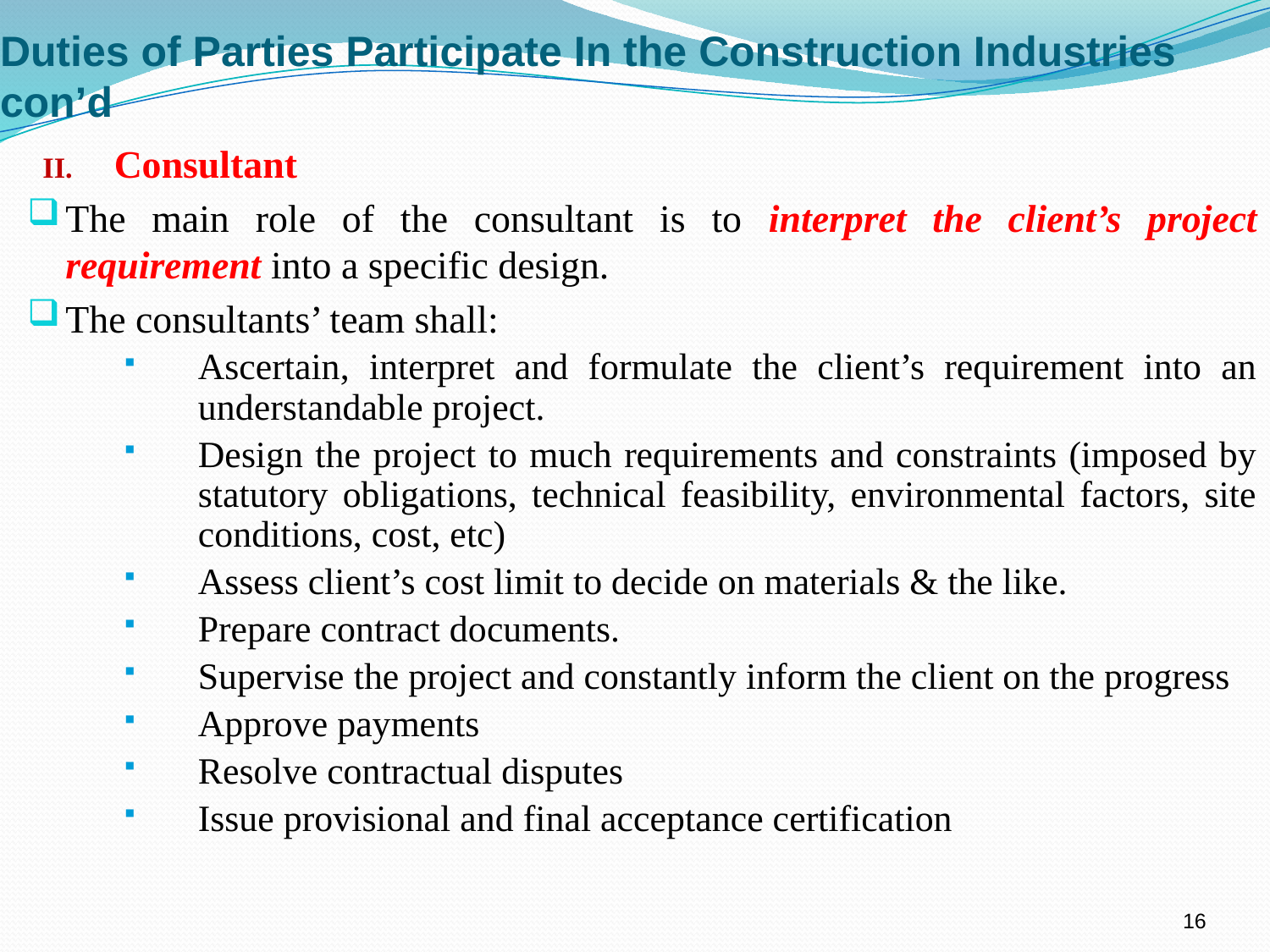

# Duties of Parties Participate In the Construction Industries con’d
Consultant
The main role of the consultant is to interpret the client’s project requirement into a specific design.
The consultants’ team shall:
Ascertain, interpret and formulate the client’s requirement into an understandable project.
Design the project to much requirements and constraints (imposed by statutory obligations, technical feasibility, environmental factors, site conditions, cost, etc)
Assess client’s cost limit to decide on materials & the like.
Prepare contract documents.
Supervise the project and constantly inform the client on the progress
Approve payments
Resolve contractual disputes
Issue provisional and final acceptance certification

16